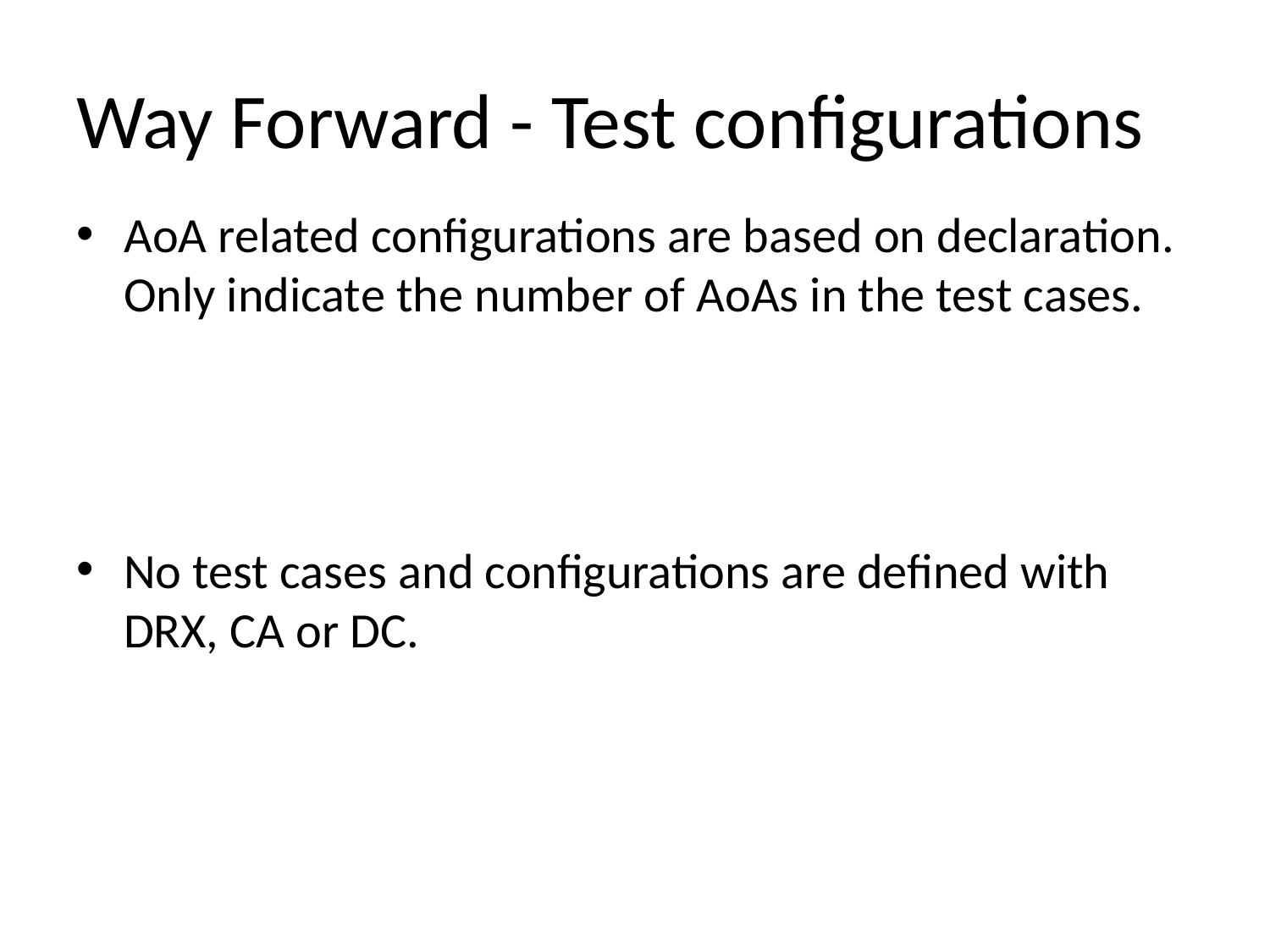

# Way Forward - Test configurations
AoA related configurations are based on declaration. Only indicate the number of AoAs in the test cases.

No test cases and configurations are defined with DRX, CA or DC.